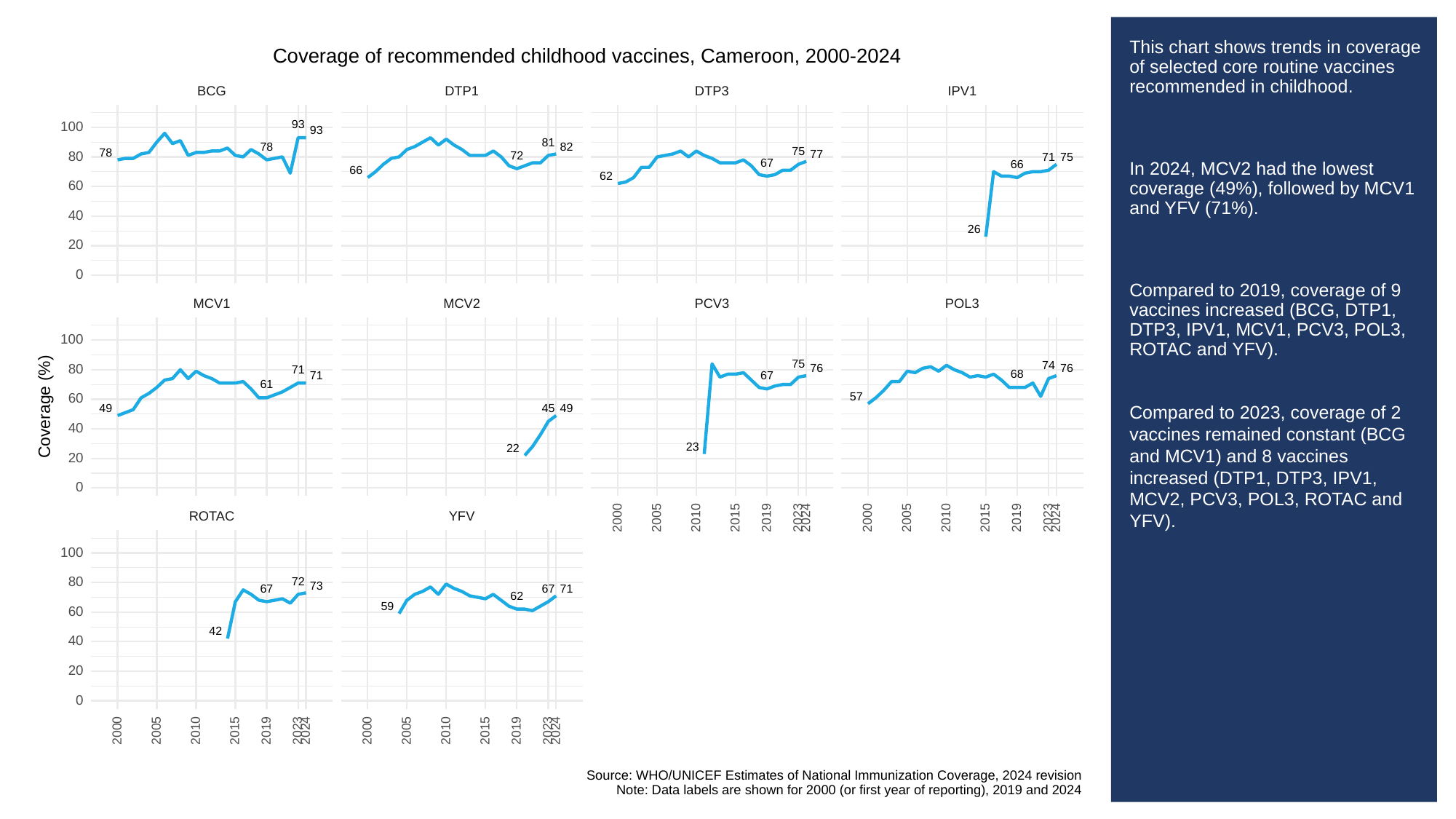

# This chart shows trends in coverage of selected core routine vaccines recommended in childhood.

In 2024, MCV2 had the lowest coverage (49%), followed by MCV1 and YFV (71%).

Compared to 2019, coverage of 9 vaccines increased (BCG, DTP1, DTP3, IPV1, MCV1, PCV3, POL3, ROTAC and YFV).

Compared to 2023, coverage of 2 vaccines remained constant (BCG and MCV1) and 8 vaccines increased (DTP1, DTP3, IPV1, MCV2, PCV3, POL3, ROTAC and YFV).

Coverage of recommended childhood vaccines, Cameroon, 2000-2024
BCG
DTP3
DTP1
IPV1

93
100
93

81

82
78
75
78
77

80
72
75
71

67
66

66

62
60

40

26

20

0

POL3
PCV3
MCV1
MCV2

100

75
74

76
76
80

71

68
67
71
61

57
60
Coverage (%)

49
49
45

40

23

22
20

0

ROTAC
YFV
2023
2023
2000
2005
2010
2015
2019
2024
2000
2005
2010
2015
2019
2024

100

80
72
73

67
67
71

62

59
60

42
40

20

0

2023
2023
2000
2005
2010
2015
2019
2024
2000
2005
2010
2015
2019
2024
Source: WHO/UNICEF Estimates of National Immunization Coverage, 2024 revision
Note: Data labels are shown for 2000 (or first year of reporting), 2019 and 2024